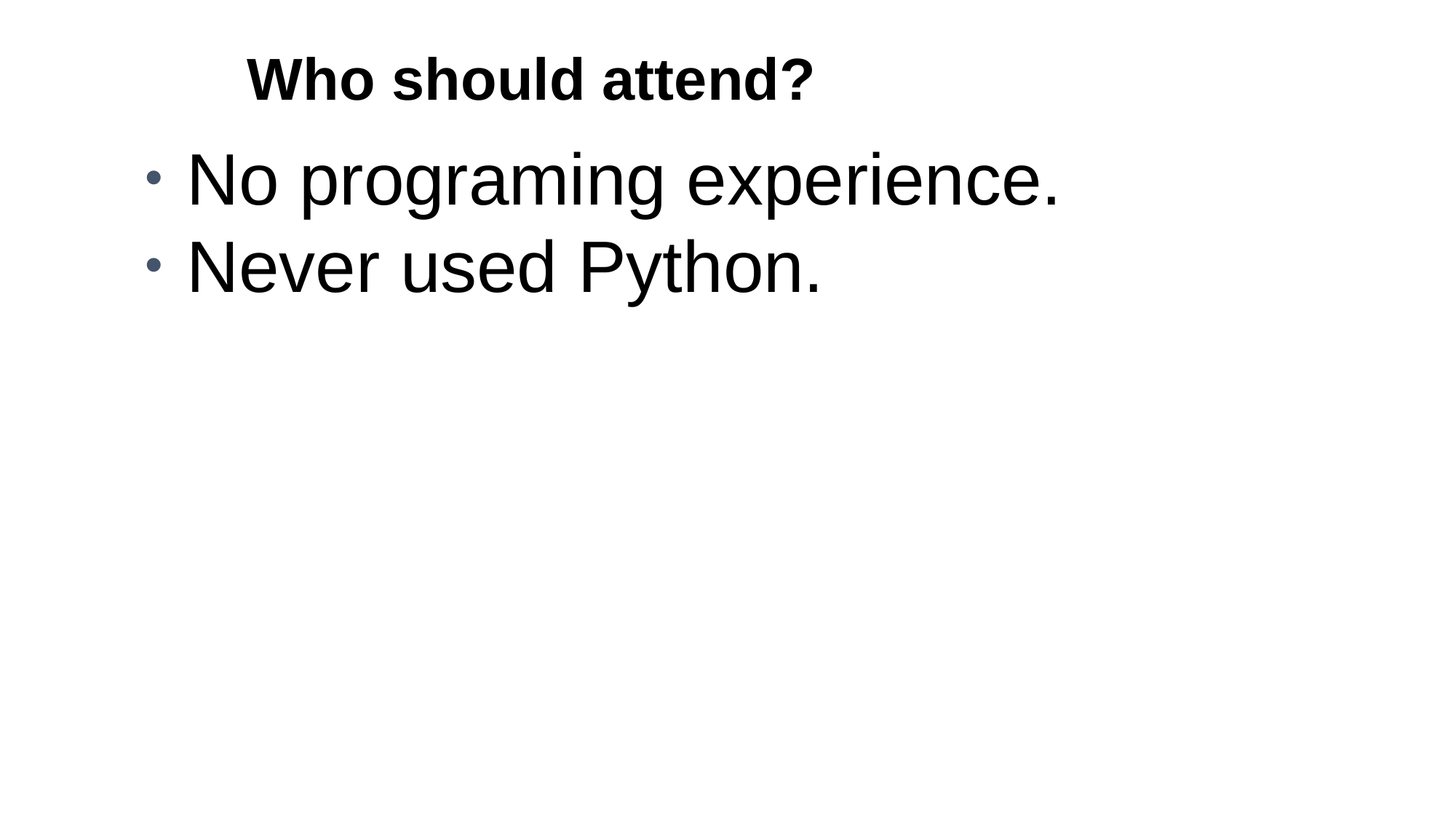

# Who should attend?
No programing experience.
Never used Python.